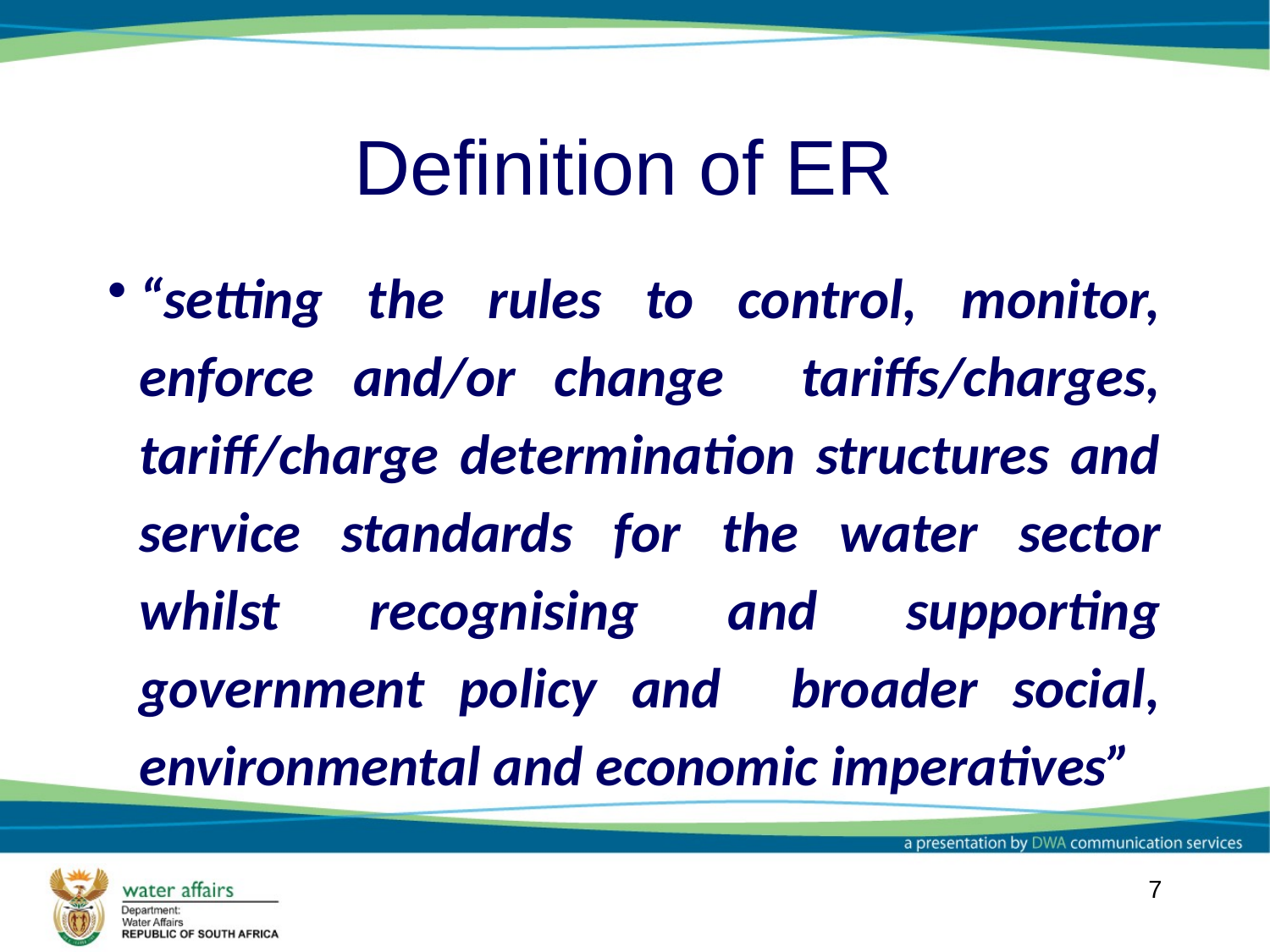

# Definition of ER
“setting the rules to control, monitor, enforce and/or change  tariffs/charges, tariff/charge determination structures and service standards for the water sector whilst recognising and supporting government policy and  broader social, environmental and economic imperatives”

7